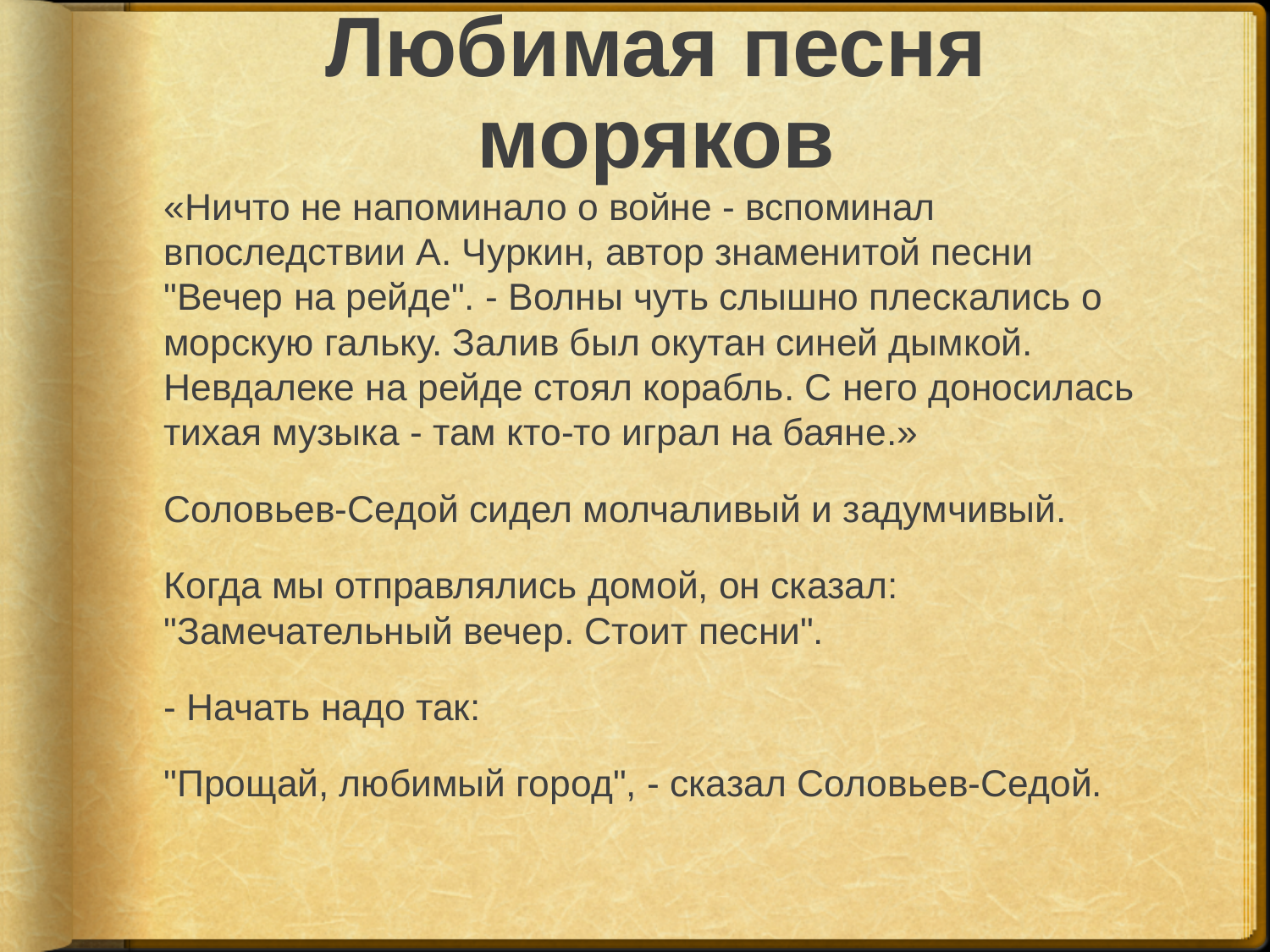

# Любимая песня моряков
«Ничто не напоминало о войне - вспоминал впоследствии А. Чуркин, автор знаменитой песни "Вечер на рейде". - Волны чуть слышно плескались о морскую гальку. Залив был окутан синей дымкой. Невдалеке на рейде стоял корабль. С него доносилась тихая музыка - там кто-то играл на баяне.»
Соловьев-Седой сидел молчаливый и задумчивый.
Когда мы отправлялись домой, он сказал: "Замечательный вечер. Стоит песни".
- Начать надо так:
"Прощай, любимый город", - сказал Соловьев-Седой.